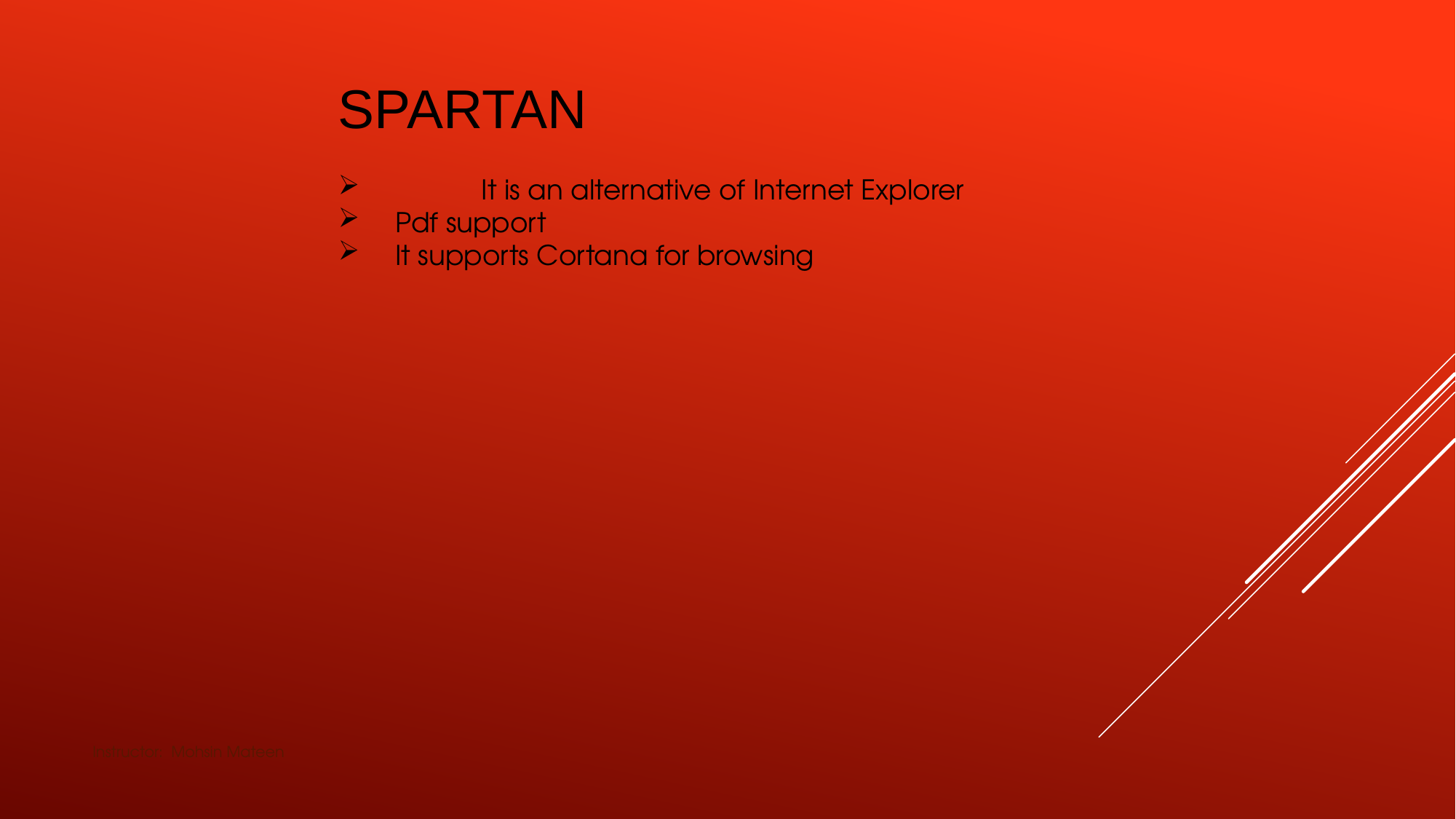

SPARTAN

	It is an alternative of Internet Explorer
   Pdf support
   It supports Cortana for browsing

Instructor:  Mohsin Mateen